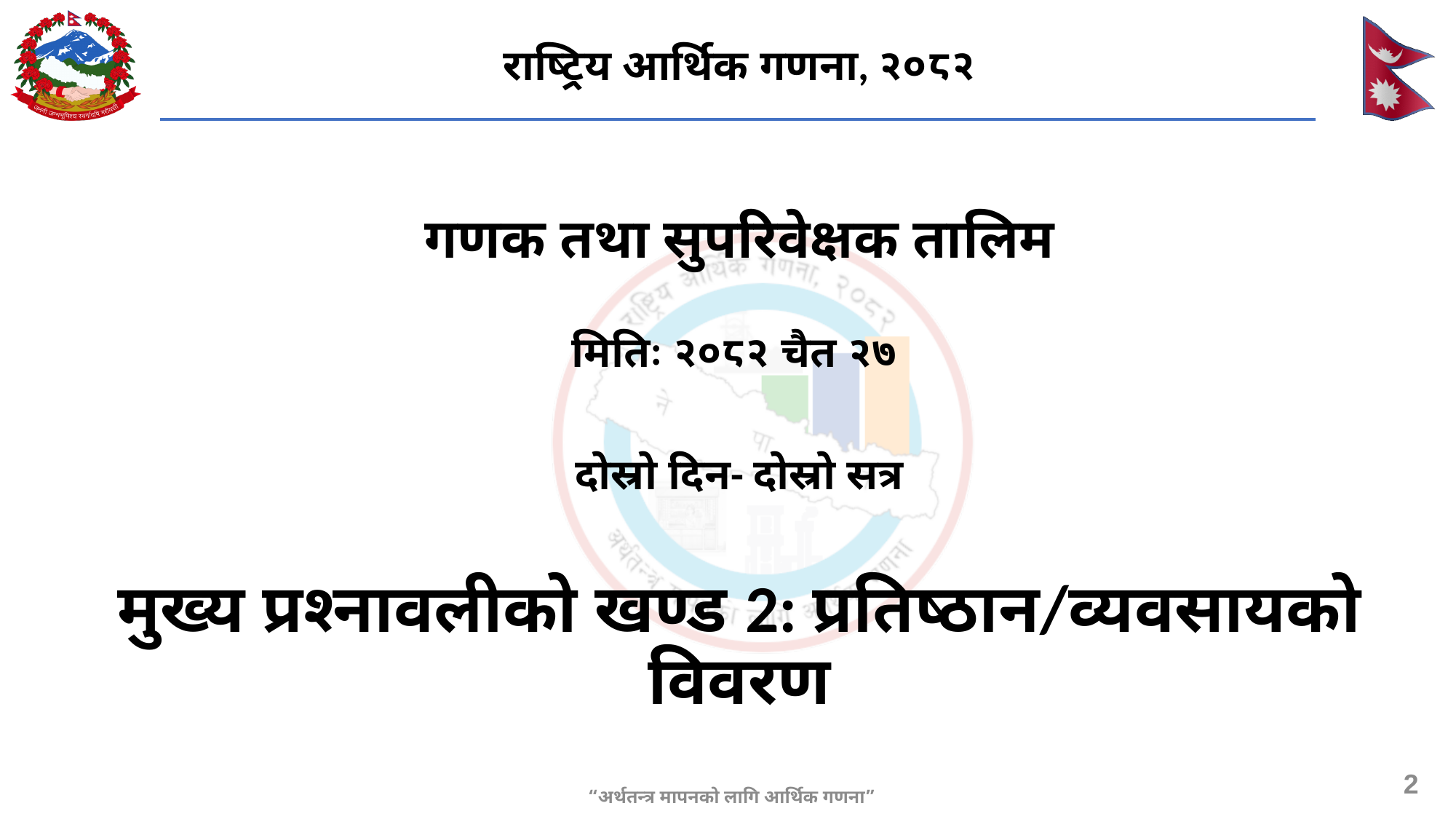

राष्ट्रिय आर्थिक गणना, २०८२

गणक तथा सुपरिवेक्षक तालिम
मितिः २०८२ चैत २७

दोस्रो दिन- दोस्रो सत्र

मुख्य प्रश्नावलीको खण्ड 2: प्रतिष्ठान/व्यवसायको विवरण

2
“अर्थतन्त्र मापनको लागि आर्थिक गणना”